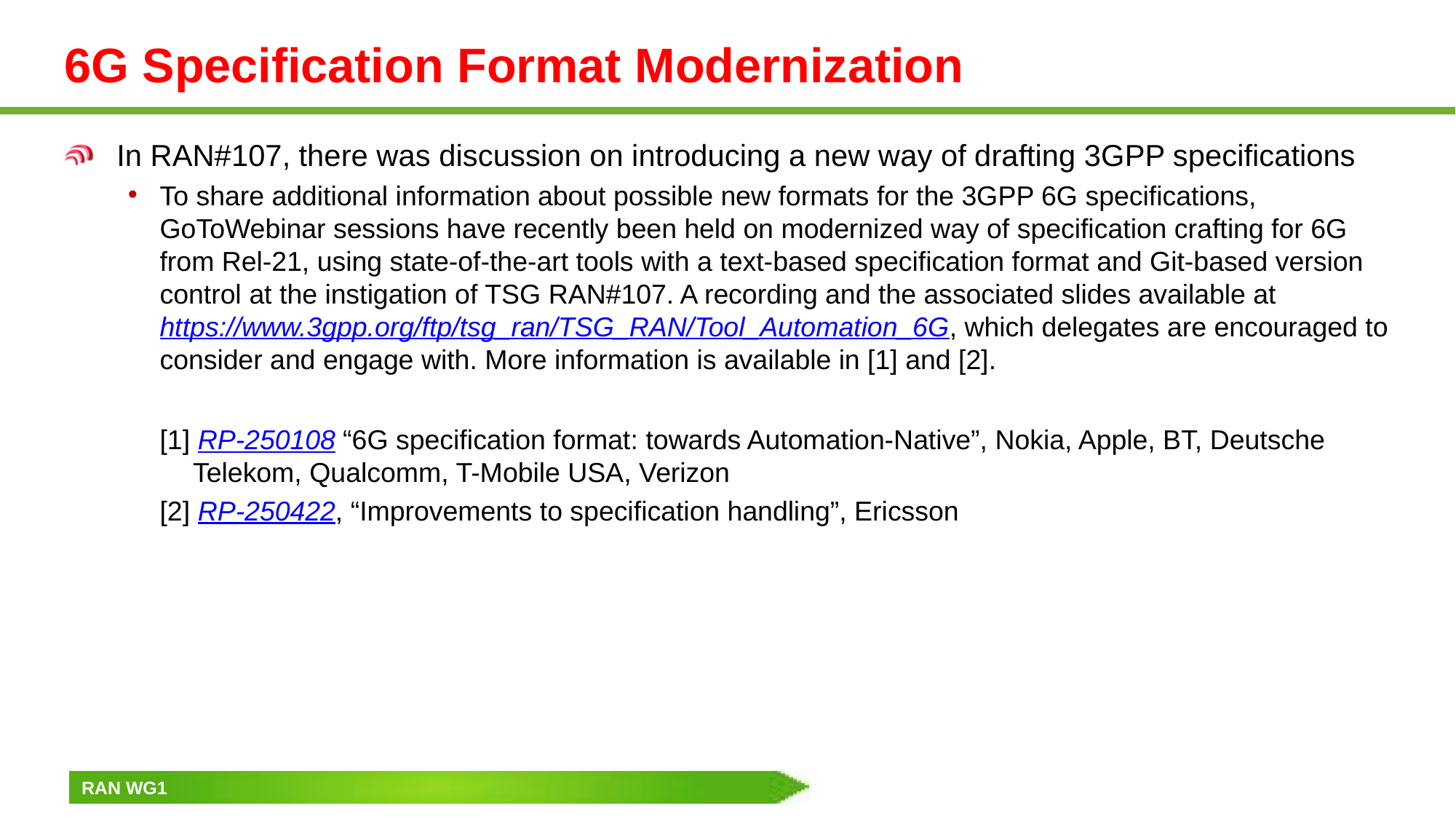

# 6G Specification Format Modernization
In RAN#107, there was discussion on introducing a new way of drafting 3GPP specifications
To share additional information about possible new formats for the 3GPP 6G specifications, GoToWebinar sessions have recently been held on modernized way of specification crafting for 6G from Rel-21, using state-of-the-art tools with a text-based specification format and Git-based version control at the instigation of TSG RAN#107. A recording and the associated slides available at https://www.3gpp.org/ftp/tsg_ran/TSG_RAN/Tool_Automation_6G, which delegates are encouraged to consider and engage with. More information is available in [1] and [2].

[1] RP-250108 “6G specification format: towards Automation-Native”, Nokia, Apple, BT, Deutsche Telekom, Qualcomm, T-Mobile USA, Verizon
[2] RP-250422, “Improvements to specification handling”, Ericsson